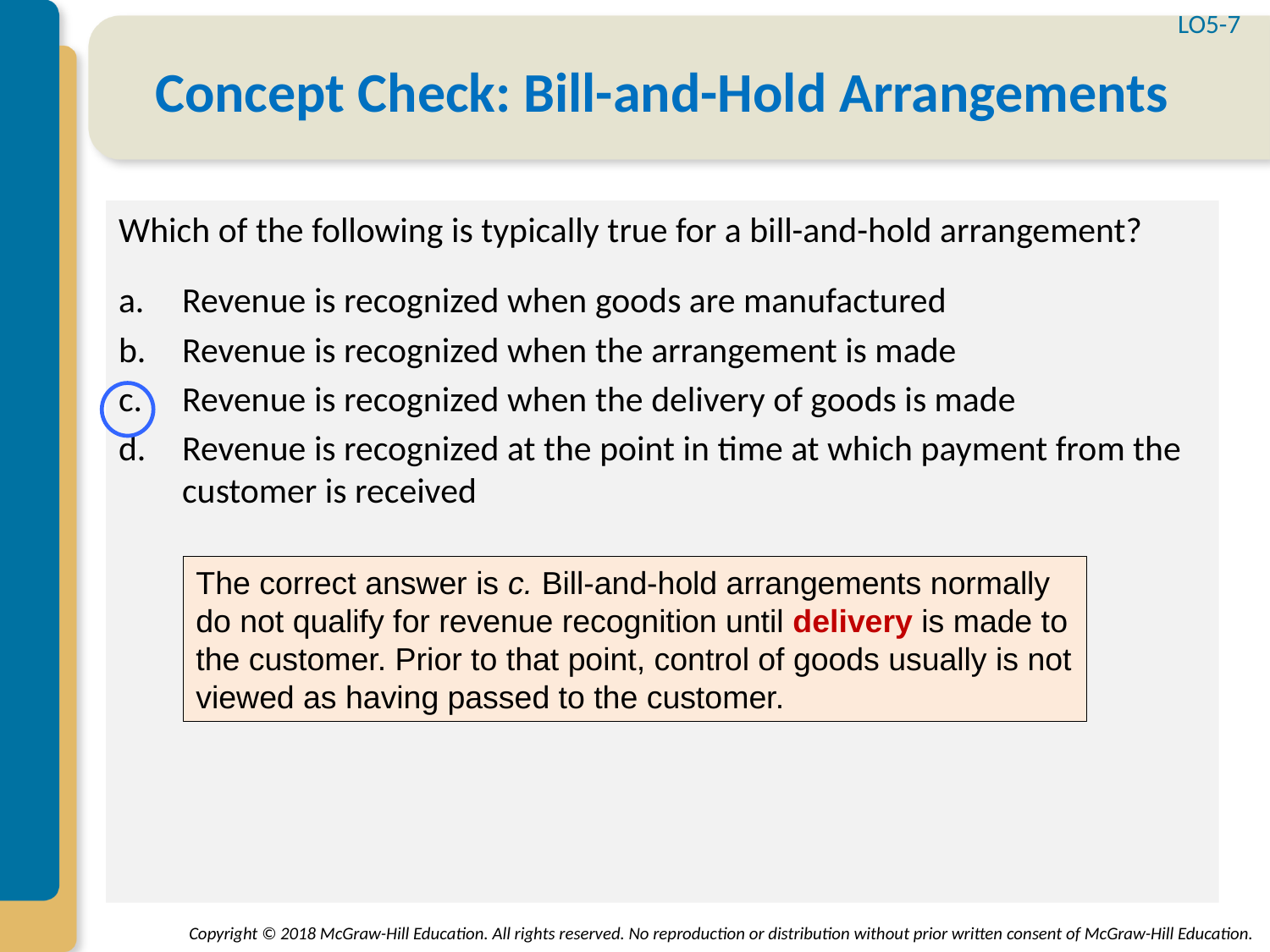

LO5-7
# Concept Check: Bill-and-Hold Arrangements
Which of the following is typically true for a bill-and-hold arrangement?
Revenue is recognized when goods are manufactured
Revenue is recognized when the arrangement is made
Revenue is recognized when the delivery of goods is made
Revenue is recognized at the point in time at which payment from the customer is received

The correct answer is c. Bill-and-hold arrangements normally do not qualify for revenue recognition until delivery is made to the customer. Prior to that point, control of goods usually is not viewed as having passed to the customer.